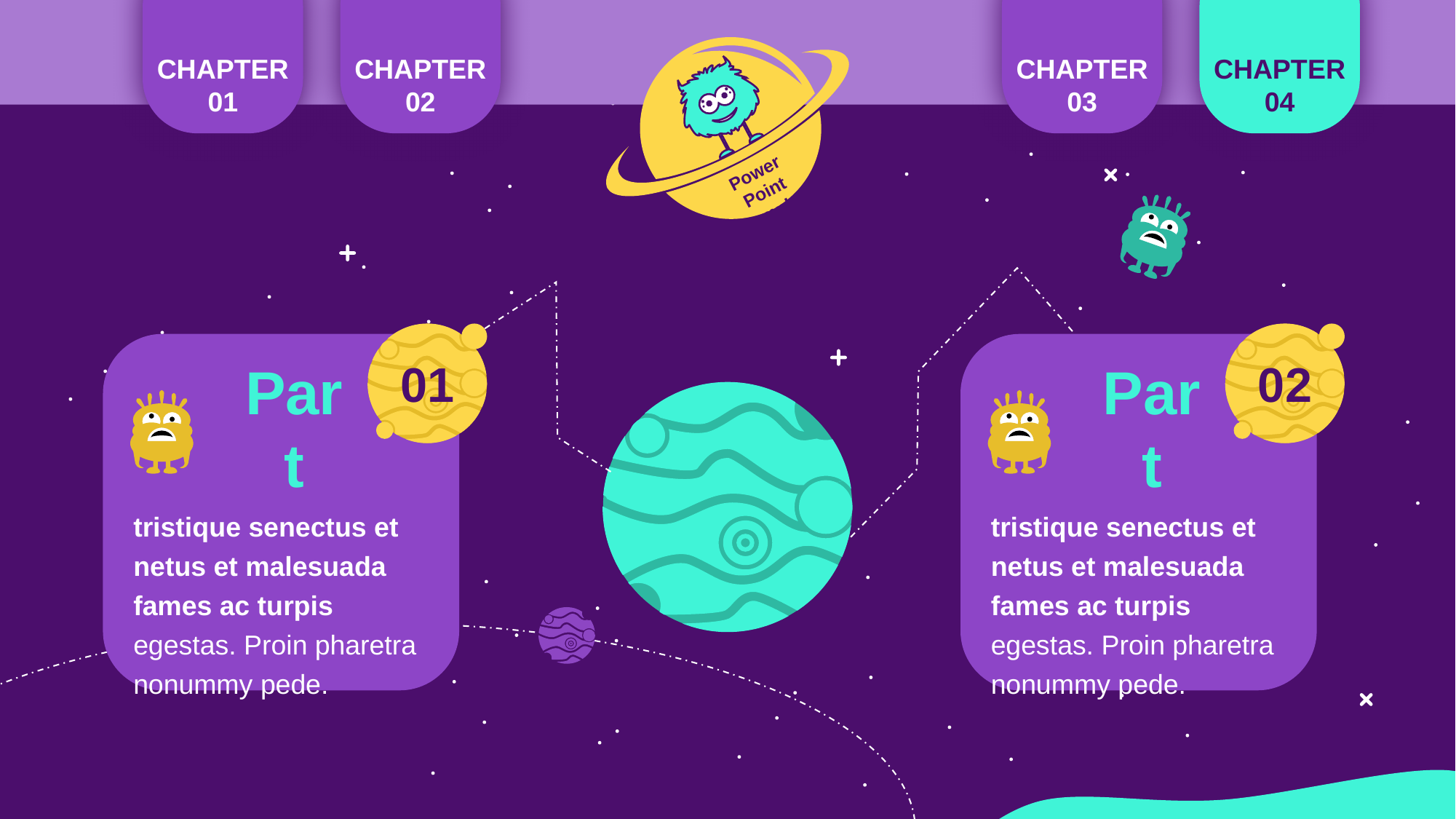

Power Point Templet

CHAPTER 01
CHAPTER 02
CHAPTER 03
CHAPTER 04

Part
01

tristique senectus et netus et malesuada fames ac turpis egestas. Proin pharetra nonummy pede.

Part
02

tristique senectus et netus et malesuada fames ac turpis egestas. Proin pharetra nonummy pede.